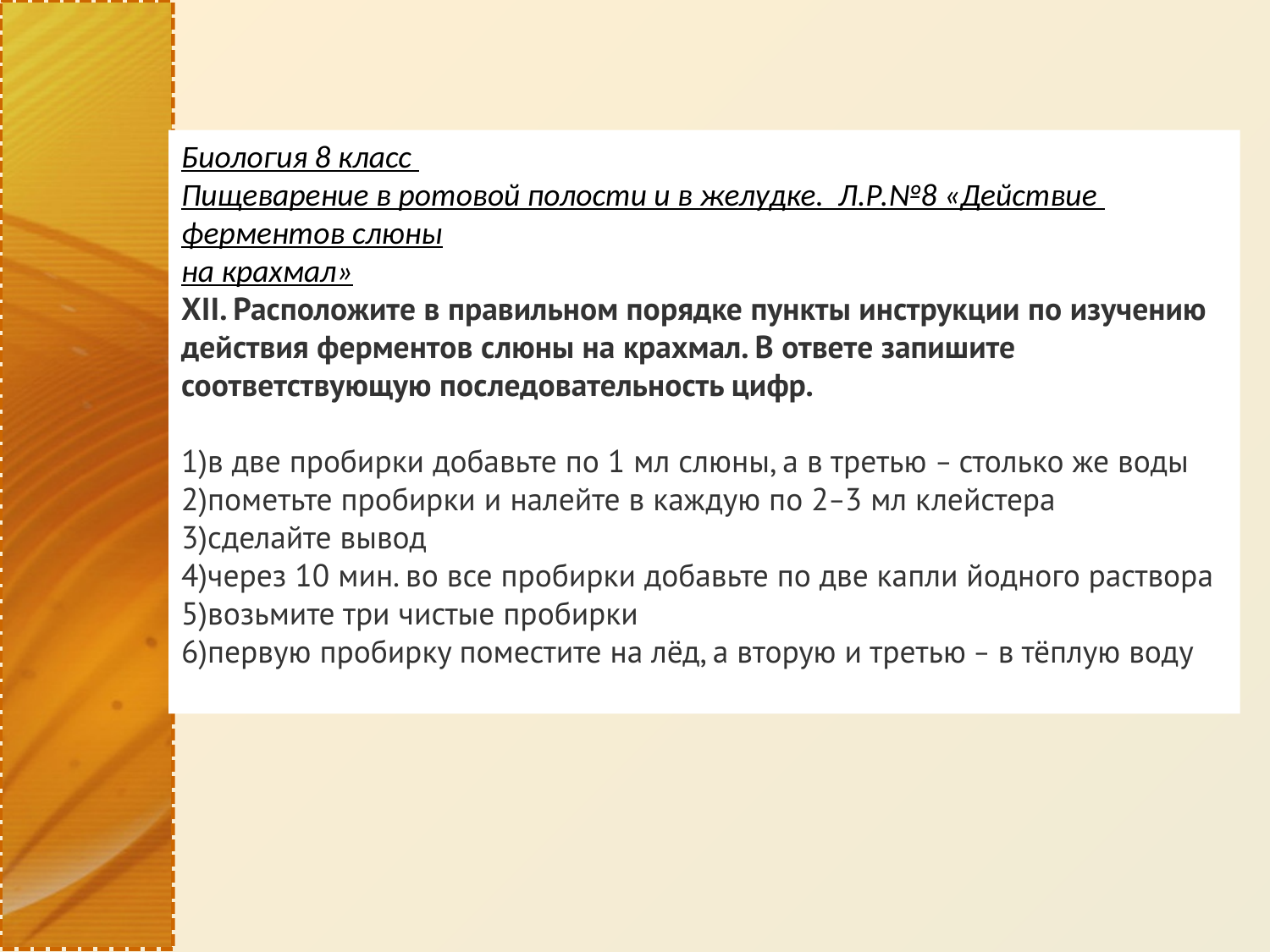

Биология 8 класс
Пищеварение в ротовой полости и в желудке.  Л.Р.№8 «Действие  ферментов слюны
на крахмал»
XII. Расположите в правильном порядке пункты инструкции по изучению действия ферментов слюны на крахмал. В ответе запишите соответствующую последовательность цифр.

1)в две пробирки добавьте по 1 мл слюны, а в третью – столько же воды
2)пометьте пробирки и налейте в каждую по 2–3 мл клейстера
3)сделайте вывод
4)через 10 мин. во все пробирки добавьте по две капли йодного раствора
5)возьмите три чистые пробирки
6)первую пробирку поместите на лёд, а вторую и третью – в тёплую воду